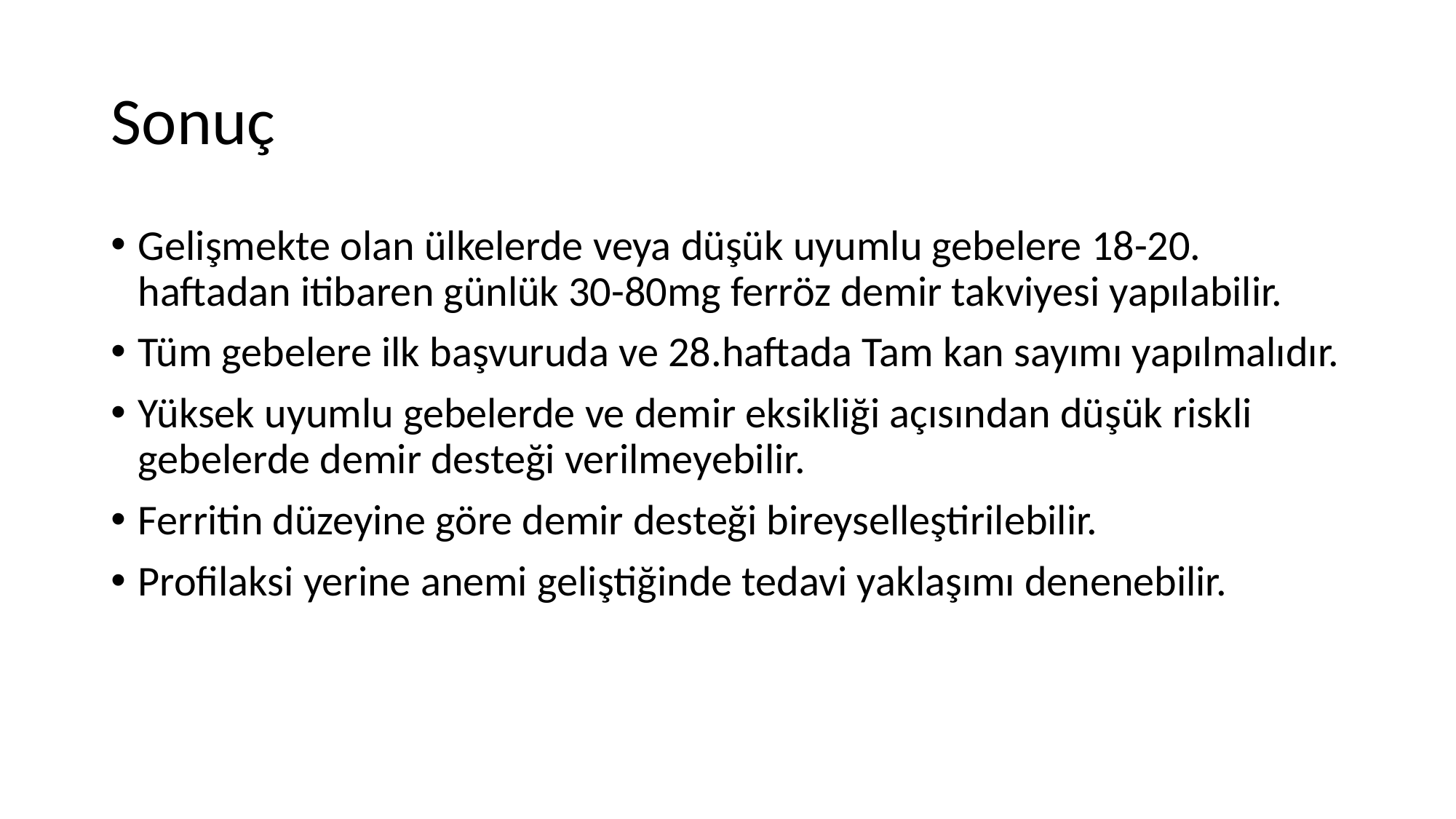

# Sonuç
Gelişmekte olan ülkelerde veya düşük uyumlu gebelere 18-20. haftadan itibaren günlük 30-80mg ferröz demir takviyesi yapılabilir.
Tüm gebelere ilk başvuruda ve 28.haftada Tam kan sayımı yapılmalıdır.
Yüksek uyumlu gebelerde ve demir eksikliği açısından düşük riskli gebelerde demir desteği verilmeyebilir.
Ferritin düzeyine göre demir desteği bireyselleştirilebilir.
Profilaksi yerine anemi geliştiğinde tedavi yaklaşımı denenebilir.